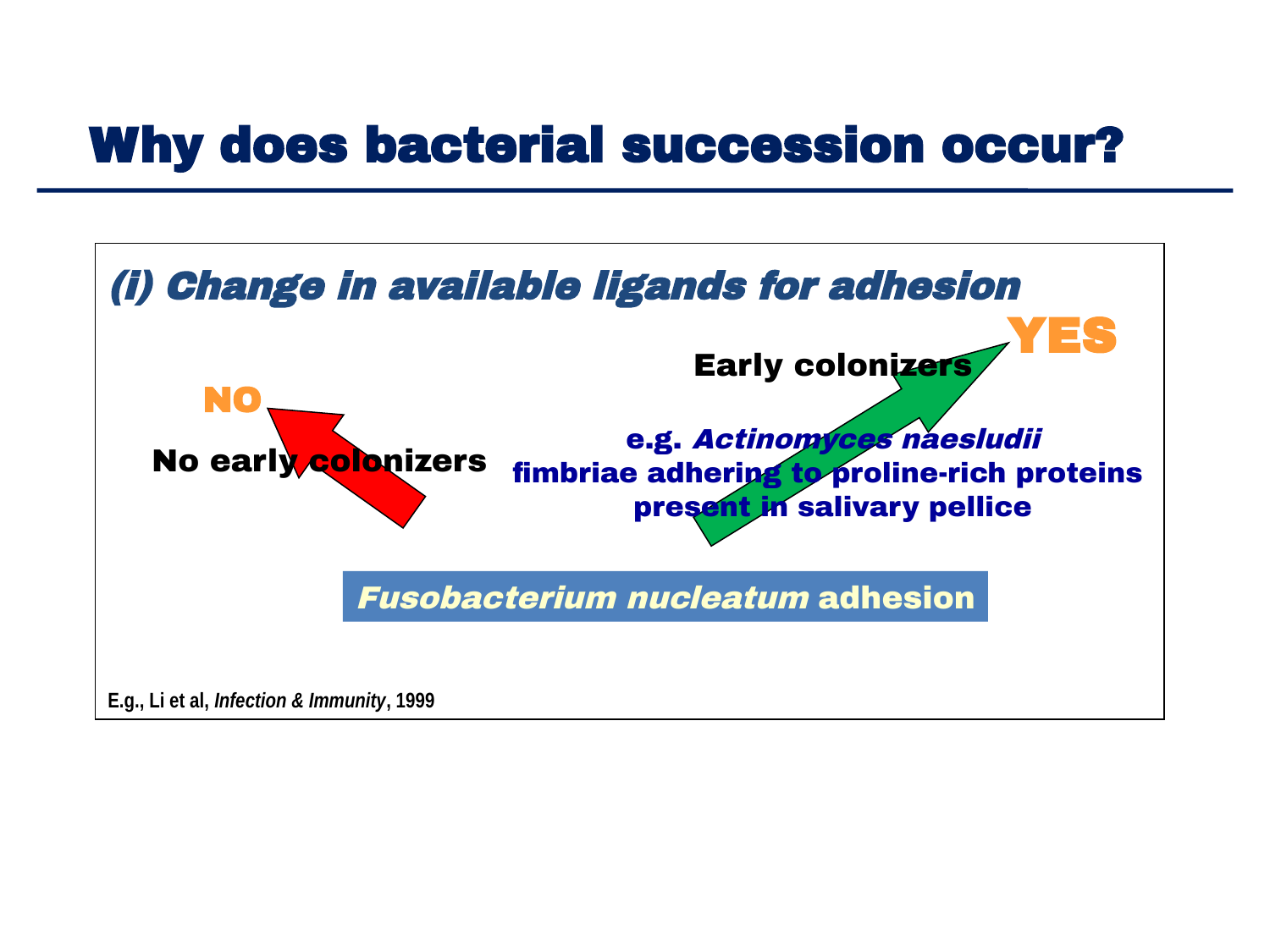

Why does bacterial succession occur?

(i) Change in available ligands for adhesion
YES
Early colonizers

e.g. Actinomyces naesludii
fimbriae adhering to proline-rich proteins
present in salivary pellice
NO

No early colonizers
Fusobacterium nucleatum adhesion
E.g., Li et al, Infection & Immunity, 1999